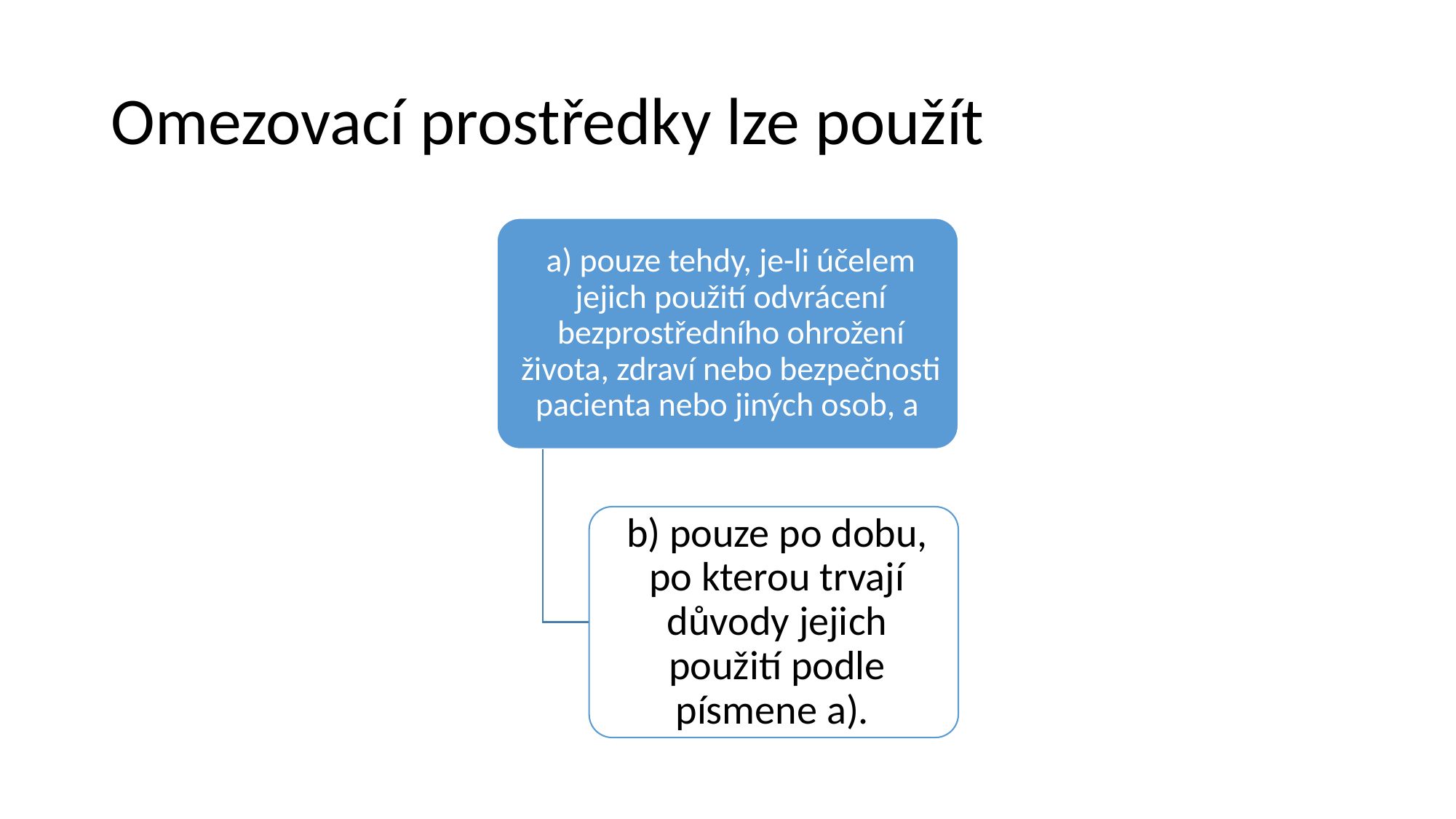

# Omezovací prostředky lze použít
a) pouze tehdy, je-li účelem jejich použití odvrácení bezprostředního ohrožení života, zdraví nebo bezpečnosti pacienta nebo jiných osob, a
b) pouze po dobu, po kterou trvají důvody jejich použití podle písmene a).